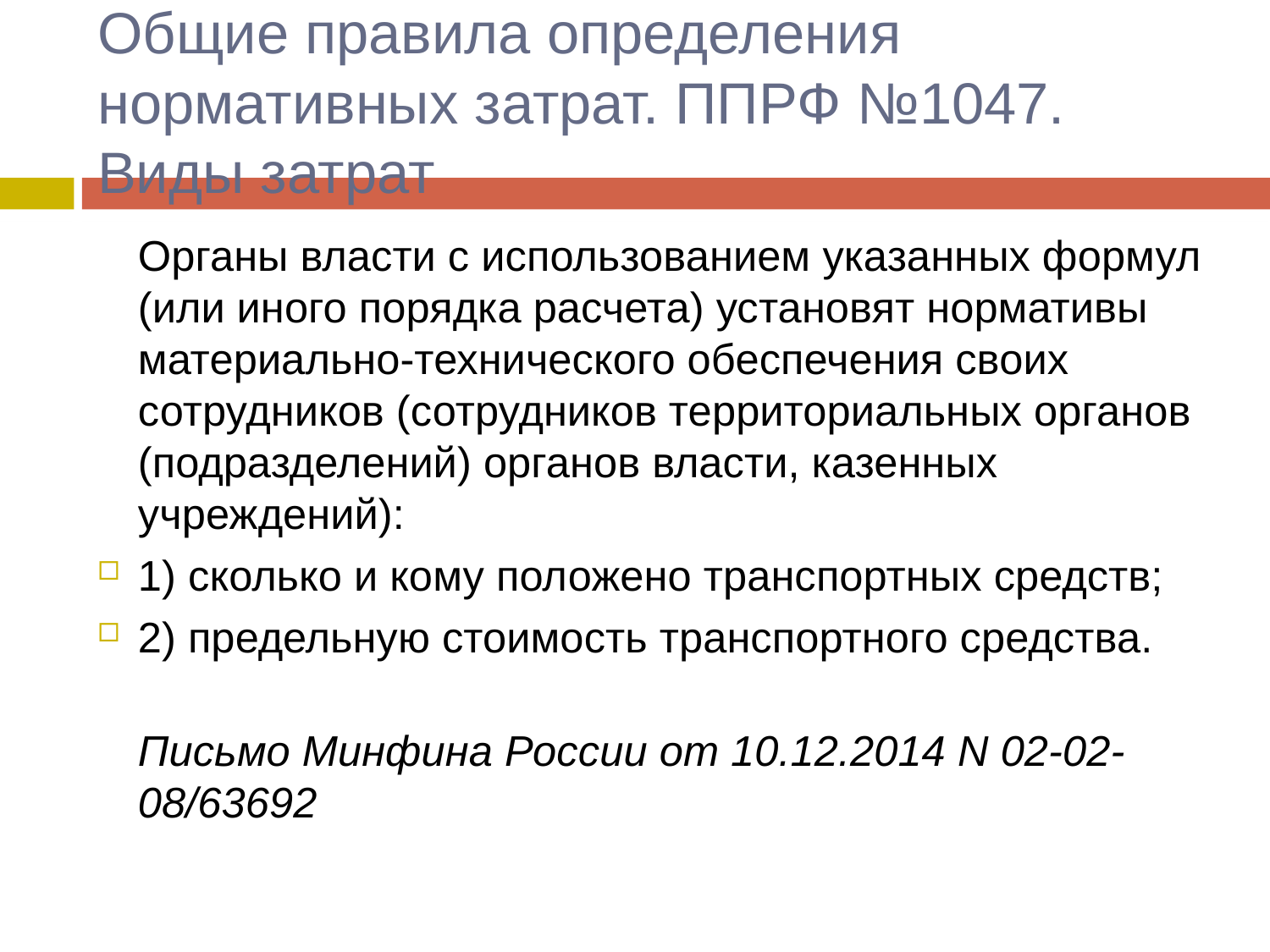

# Общие правила определения нормативных затрат. ППРФ №1047. Виды затрат
	Органы власти с использованием указанных формул (или иного порядка расчета) установят нормативы материально-технического обеспечения своих сотрудников (сотрудников территориальных органов (подразделений) органов власти, казенных учреждений):
1) сколько и кому положено транспортных средств;
2) предельную стоимость транспортного средства.
Письмо Минфина России от 10.12.2014 N 02-02-08/63692